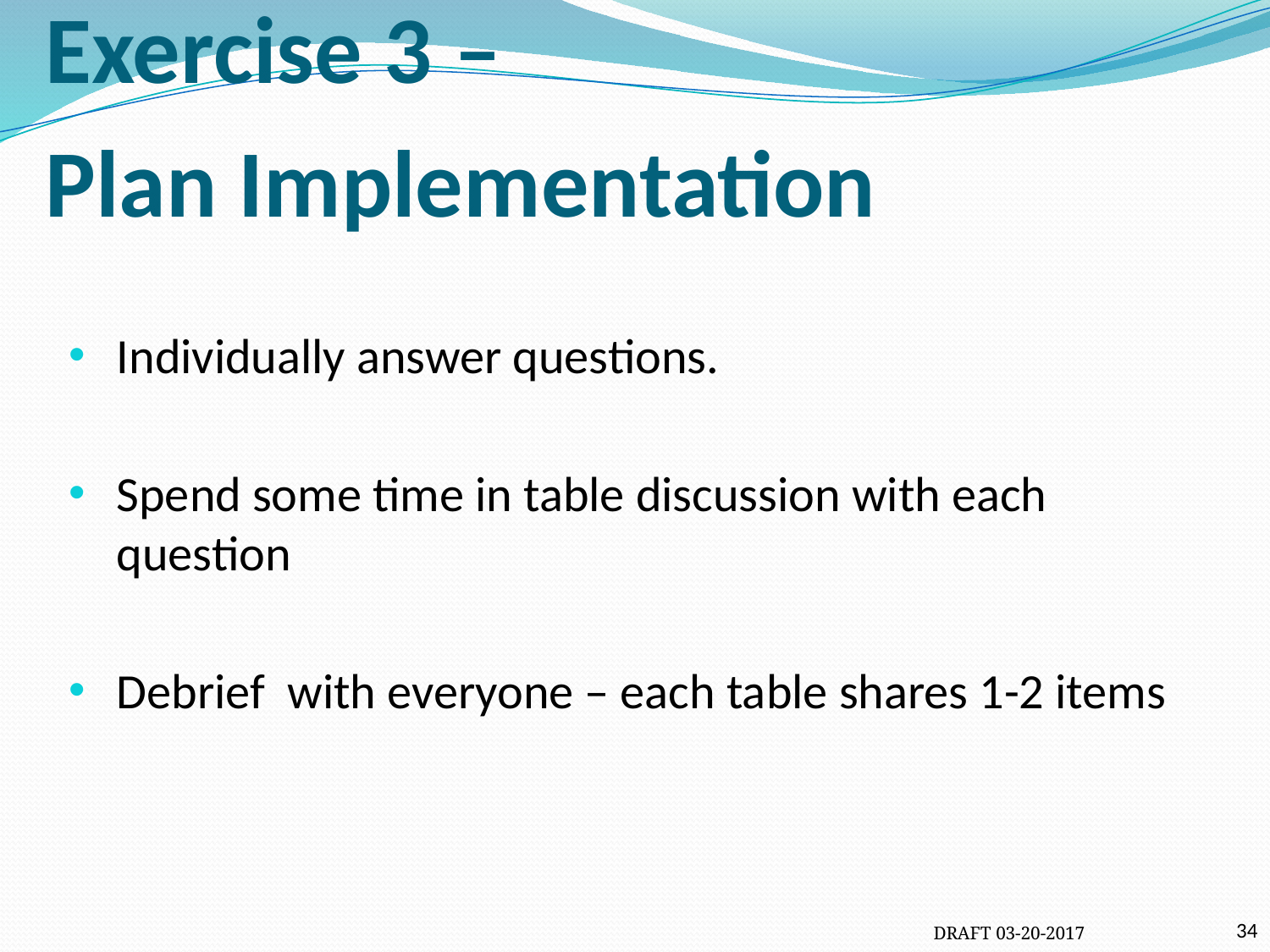

Exercise 3 –
Plan Implementation

Individually answer questions.

Spend some time in table discussion with each question

Debrief  with everyone – each table shares 1-2 items
34
DRAFT 03-20-2017